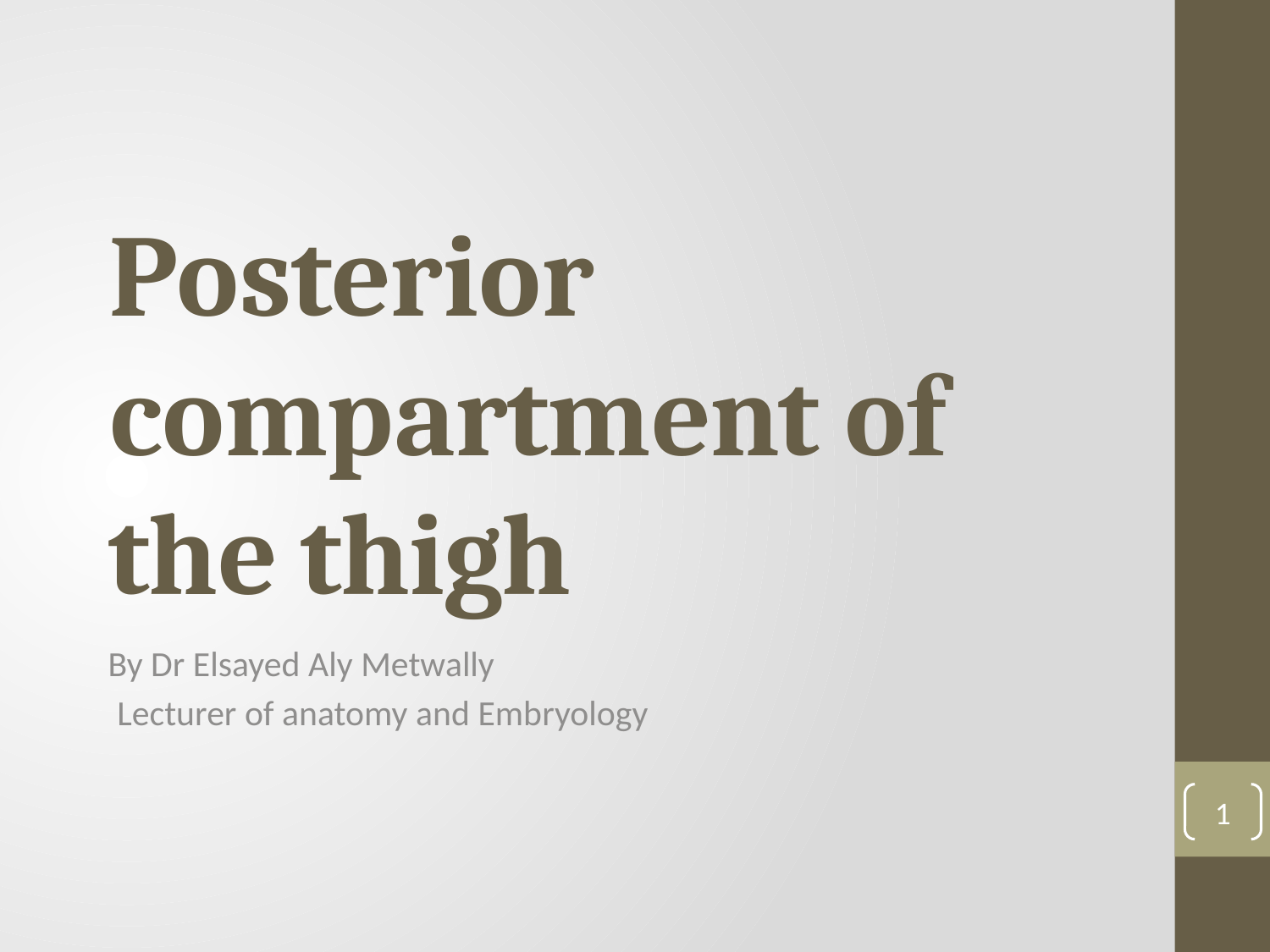

# Posterior compartment of the thigh
By Dr Elsayed Aly Metwally
Lecturer of anatomy and Embryology
1